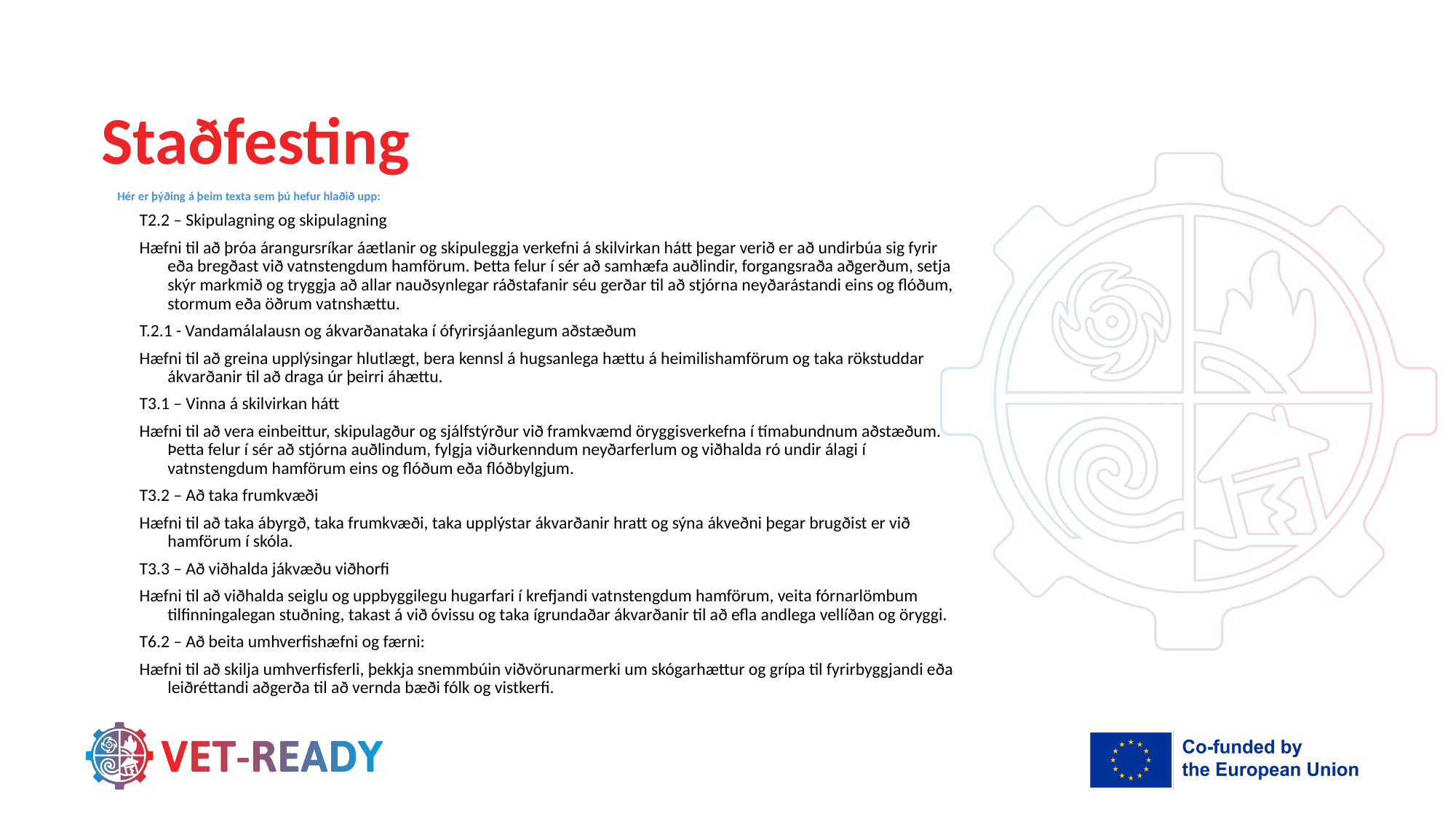

# Staðfesting
Hér er þýðing á þeim texta sem þú hefur hlaðið upp:
T2.2 – Skipulagning og skipulagning
Hæfni til að þróa árangursríkar áætlanir og skipuleggja verkefni á skilvirkan hátt þegar verið er að undirbúa sig fyrir eða bregðast við vatnstengdum hamförum. Þetta felur í sér að samhæfa auðlindir, forgangsraða aðgerðum, setja skýr markmið og tryggja að allar nauðsynlegar ráðstafanir séu gerðar til að stjórna neyðarástandi eins og flóðum, stormum eða öðrum vatnshættu.
T.2.1 - Vandamálalausn og ákvarðanataka í ófyrirsjáanlegum aðstæðum
Hæfni til að greina upplýsingar hlutlægt, bera kennsl á hugsanlega hættu á heimilishamförum og taka rökstuddar ákvarðanir til að draga úr þeirri áhættu.
T3.1 – Vinna á skilvirkan hátt
Hæfni til að vera einbeittur, skipulagður og sjálfstýrður við framkvæmd öryggisverkefna í tímabundnum aðstæðum. Þetta felur í sér að stjórna auðlindum, fylgja viðurkenndum neyðarferlum og viðhalda ró undir álagi í vatnstengdum hamförum eins og flóðum eða flóðbylgjum.
T3.2 – Að taka frumkvæði
Hæfni til að taka ábyrgð, taka frumkvæði, taka upplýstar ákvarðanir hratt og sýna ákveðni þegar brugðist er við hamförum í skóla.
T3.3 – Að viðhalda jákvæðu viðhorfi
Hæfni til að viðhalda seiglu og uppbyggilegu hugarfari í krefjandi vatnstengdum hamförum, veita fórnarlömbum tilfinningalegan stuðning, takast á við óvissu og taka ígrundaðar ákvarðanir til að efla andlega vellíðan og öryggi.
T6.2 – Að beita umhverfishæfni og færni:
Hæfni til að skilja umhverfisferli, þekkja snemmbúin viðvörunarmerki um skógarhættur og grípa til fyrirbyggjandi eða leiðréttandi aðgerða til að vernda bæði fólk og vistkerfi.